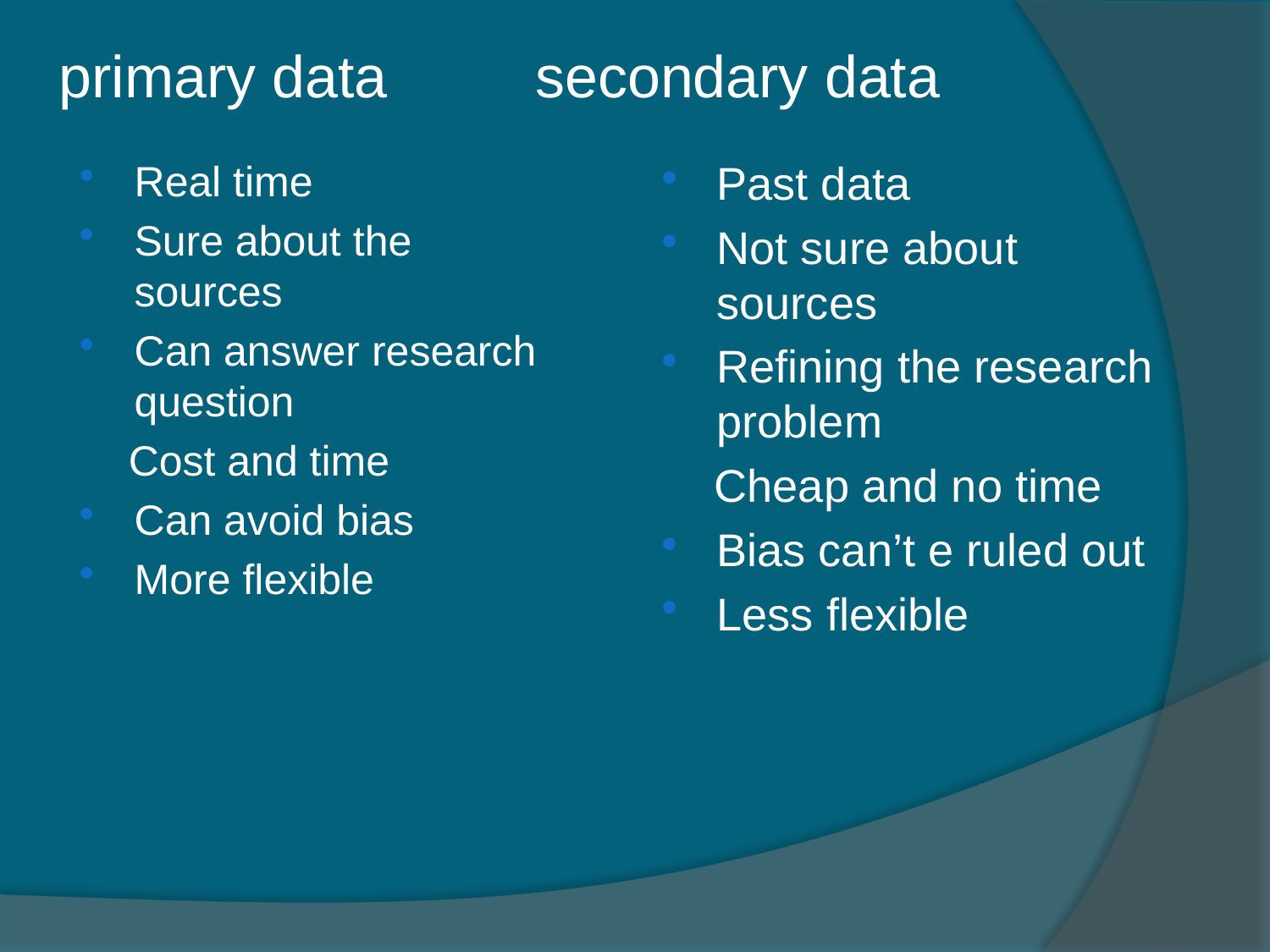

# primary data         secondary data
Real time
Sure about the sources
Can answer research question
    Cost and time
Can avoid bias
More flexible
Past data
Not sure about sources
Refining the research problem
    Cheap and no time
Bias can’t e ruled out
Less flexible